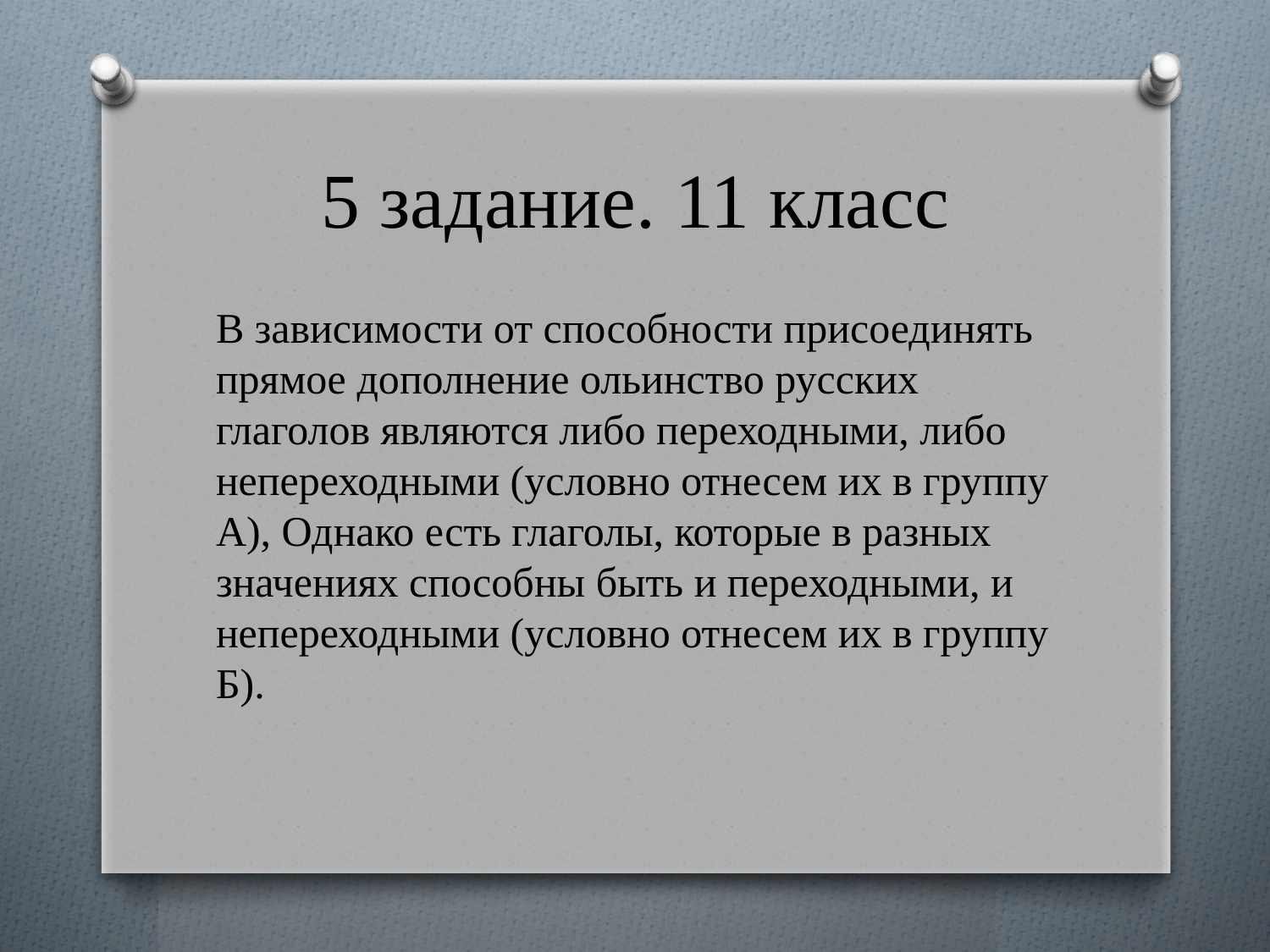

# 5 задание. 11 класс
В зависимости от способности присоединять прямое дополнение ольинство русских глаголов являются либо переходными, либо непереходными (условно отнесем их в группу А), Однако есть глаголы, которые в разных значениях способны быть и переходными, и непереходными (условно отнесем их в группу Б).